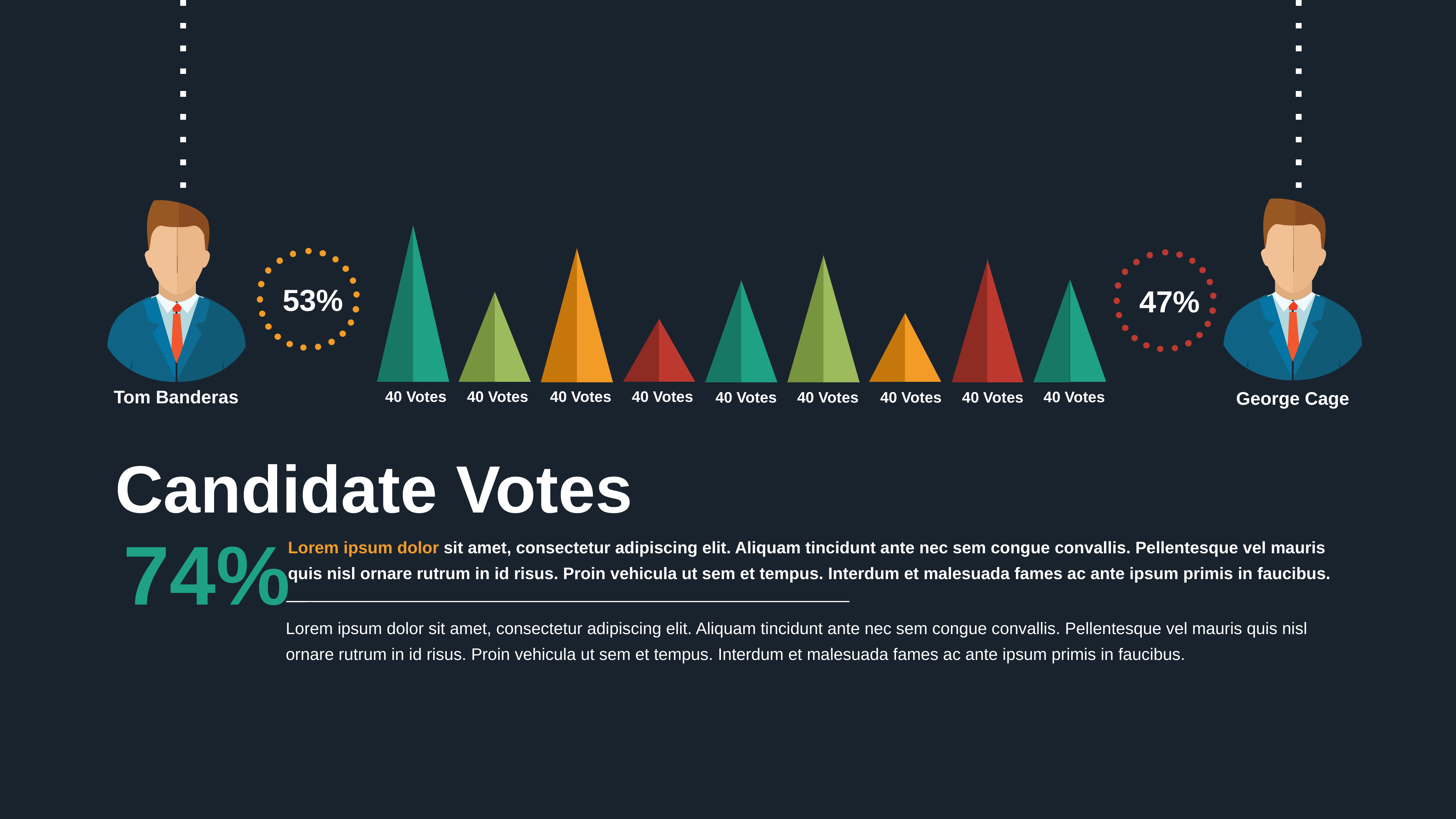

40 Votes
40 Votes
40 Votes
40 Votes
40 Votes
40 Votes
40 Votes
40 Votes
40 Votes

53%
47%
Tom Banderas
George Cage
Candidate Votes
74%
Lorem ipsum dolor sit amet, consectetur adipiscing elit. Aliquam tincidunt ante nec sem congue convallis. Pellentesque vel mauris quis nisl ornare rutrum in id risus. Proin vehicula ut sem et tempus. Interdum et malesuada fames ac ante ipsum primis in faucibus.

Lorem ipsum dolor sit amet, consectetur adipiscing elit. Aliquam tincidunt ante nec sem congue convallis. Pellentesque vel mauris quis nisl ornare rutrum in id risus. Proin vehicula ut sem et tempus. Interdum et malesuada fames ac ante ipsum primis in faucibus.